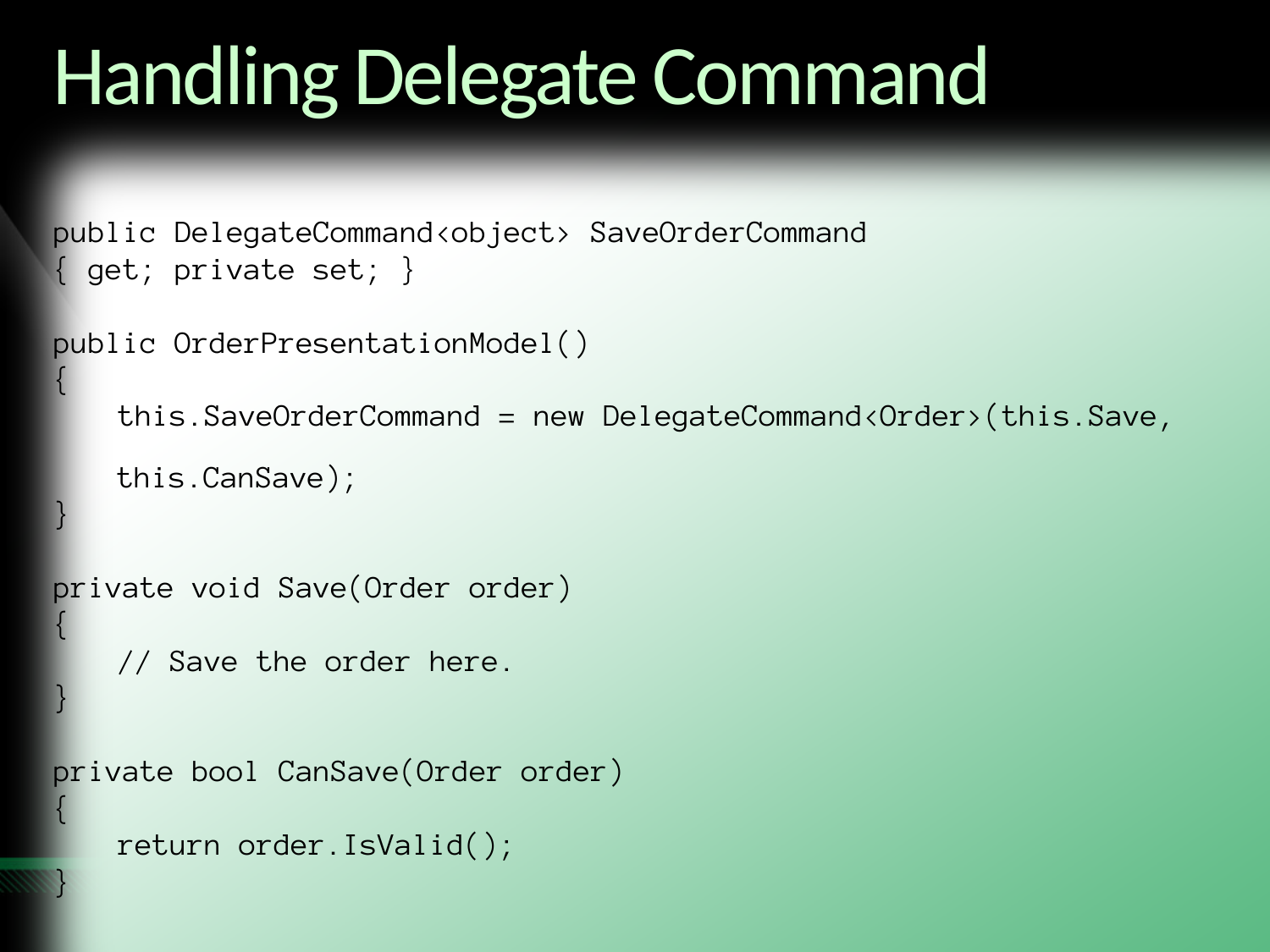

# Handling Delegate Command
public DelegateCommand<object> SaveOrderCommand
{ get; private set; }

public OrderPresentationModel()
{
this.SaveOrderCommand = new DelegateCommand<Order>(this.Save, 							 this.CanSave);
}

private void Save(Order order)
{
// Save the order here.
}

private bool CanSave(Order order)
{
return order.IsValid();
}